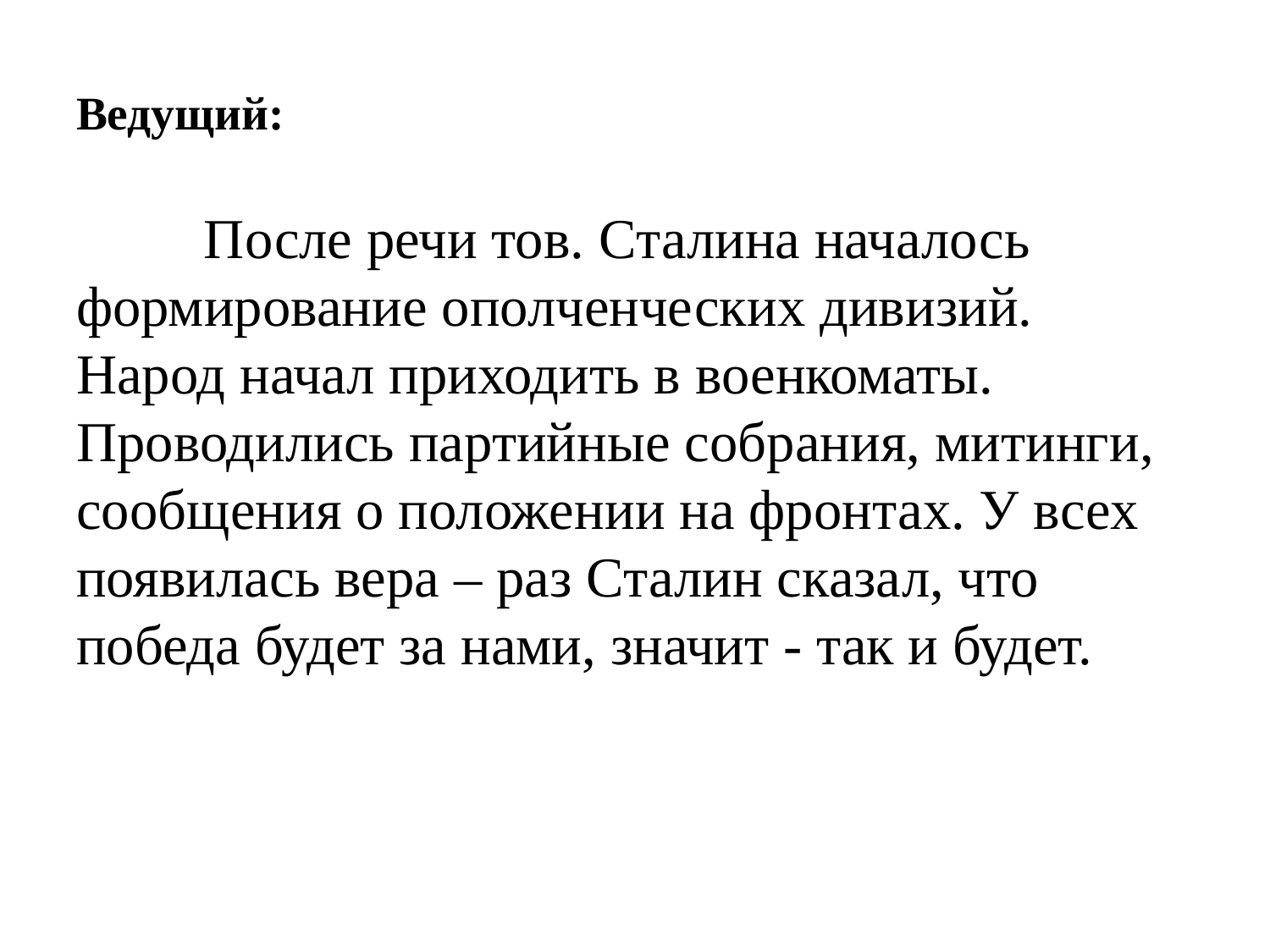

# Ведущий:
         После речи тов. Сталина началось формирование ополченческих дивизий. Народ начал приходить в военкоматы. Проводились партийные собрания, митинги, сообщения о положении на фронтах. У всех появилась вера – раз Сталин сказал, что победа будет за нами, значит - так и будет.